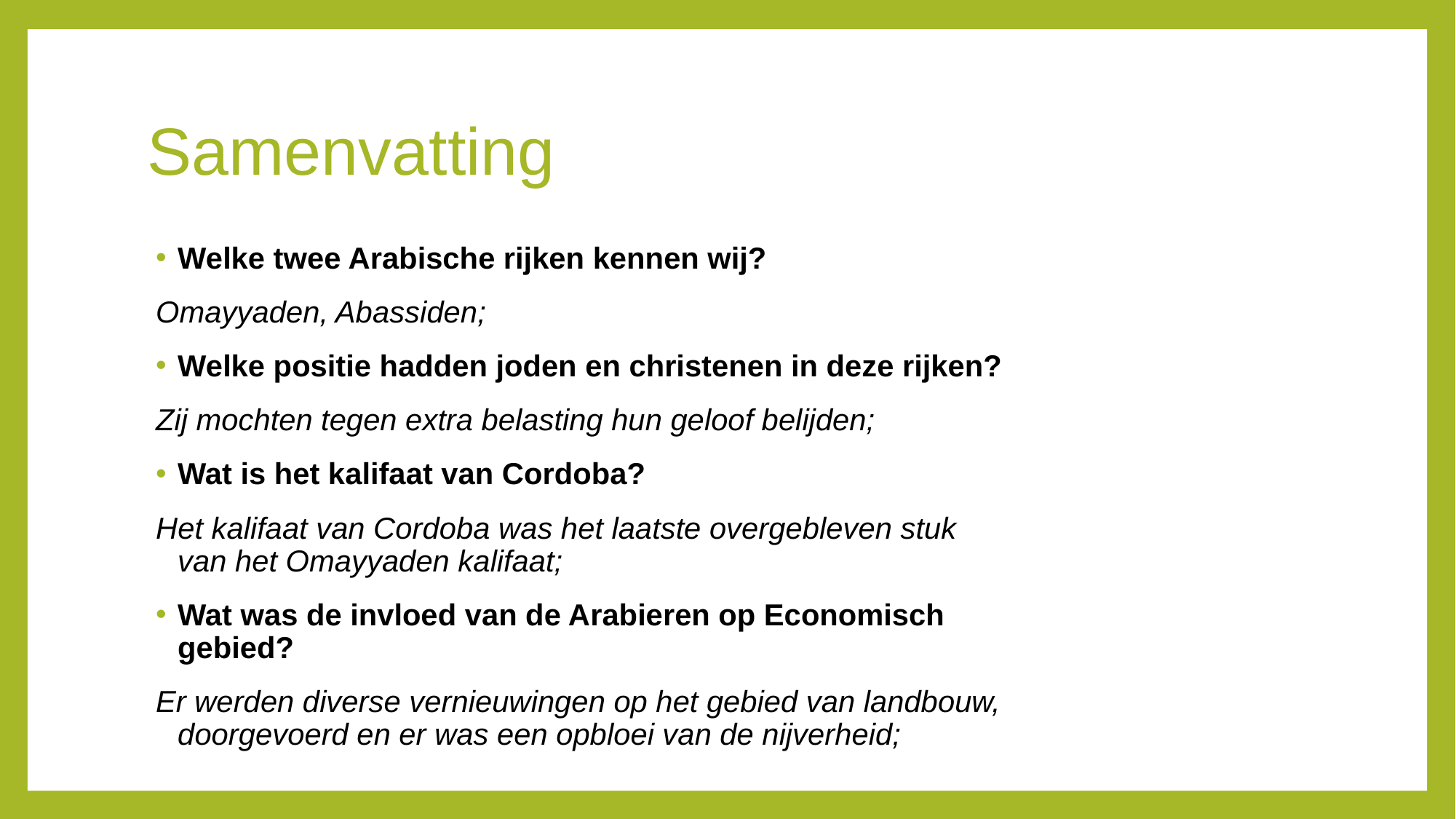

# Samenvatting
Welke twee Arabische rijken kennen wij?
Omayyaden, Abassiden;
Welke positie hadden joden en christenen in deze rijken?
Zij mochten tegen extra belasting hun geloof belijden;
Wat is het kalifaat van Cordoba?
Het kalifaat van Cordoba was het laatste overgebleven stuk van het Omayyaden kalifaat;
Wat was de invloed van de Arabieren op Economisch gebied?
Er werden diverse vernieuwingen op het gebied van landbouw, doorgevoerd en er was een opbloei van de nijverheid;